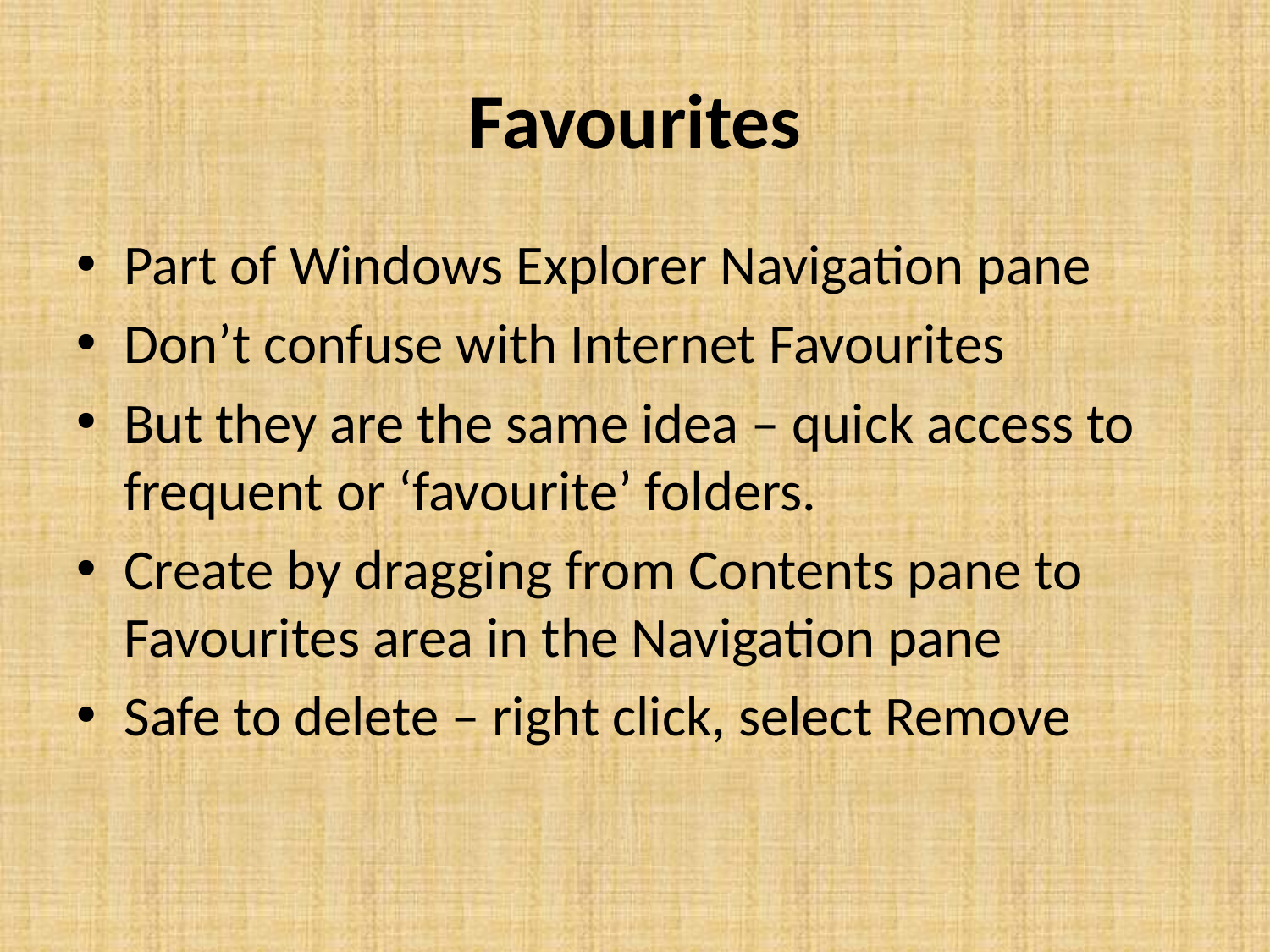

# Favourites
Part of Windows Explorer Navigation pane
Don’t confuse with Internet Favourites
But they are the same idea – quick access to frequent or ‘favourite’ folders.
Create by dragging from Contents pane to Favourites area in the Navigation pane
Safe to delete – right click, select Remove